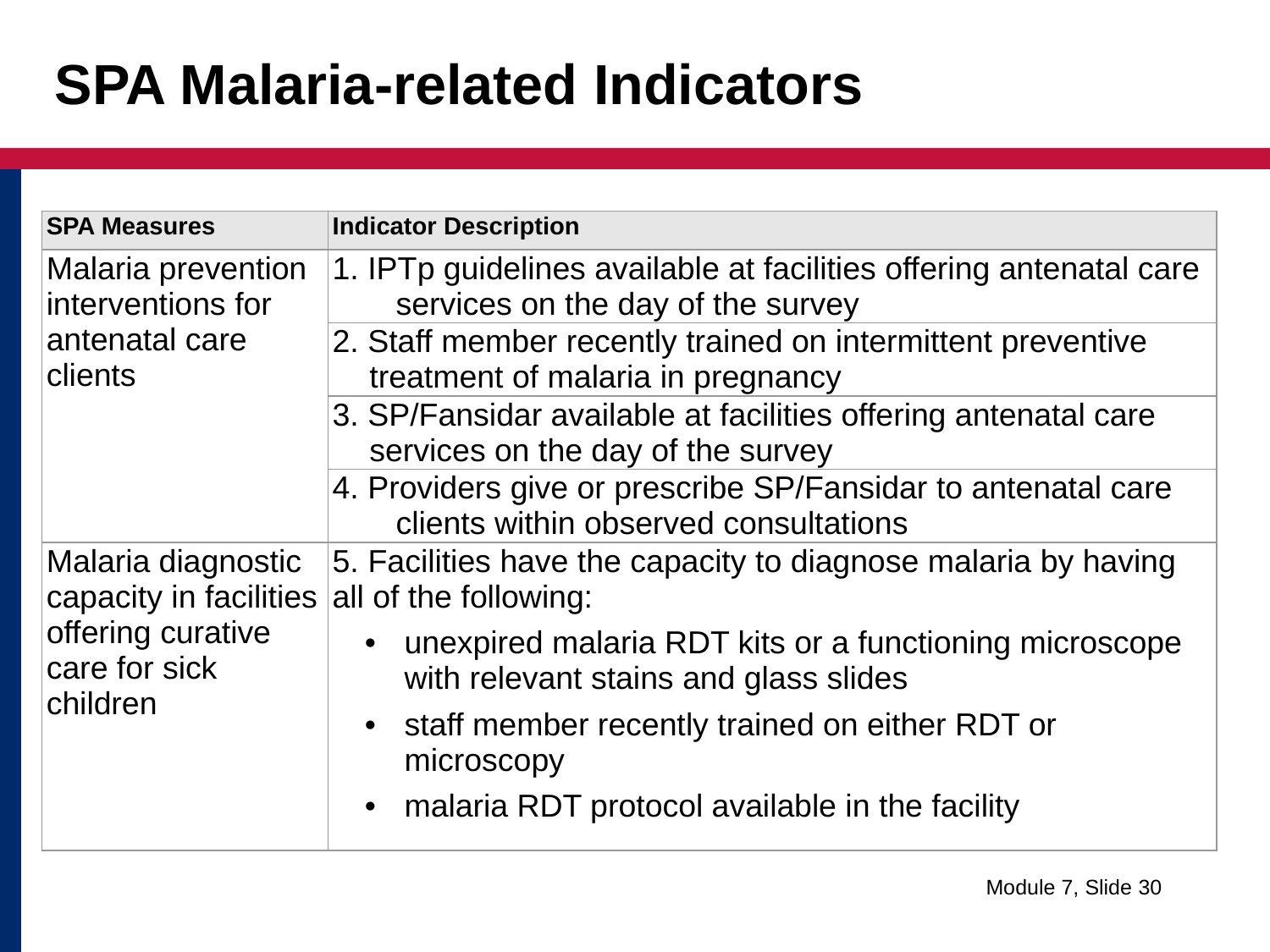

# SPA Malaria-related Indicators
| SPA Measures | Indicator Description |
| --- | --- |
| Malaria prevention interventions for antenatal care clients | 1. IPTp guidelines available at facilities offering antenatal care services on the day of the survey |
|  | 2. Staff member recently trained on intermittent preventive treatment of malaria in pregnancy |
|  | 3. SP/Fansidar available at facilities offering antenatal care services on the day of the survey |
|  | 4. Providers give or prescribe SP/Fansidar to antenatal care clients within observed consultations |
| Malaria diagnostic capacity in facilities offering curative care for sick children | 5. Facilities have the capacity to diagnose malaria by having all of the following: unexpired malaria RDT kits or a functioning microscope with relevant stains and glass slides staff member recently trained on either RDT or microscopy malaria RDT protocol available in the facility |
Module 7, Slide 30